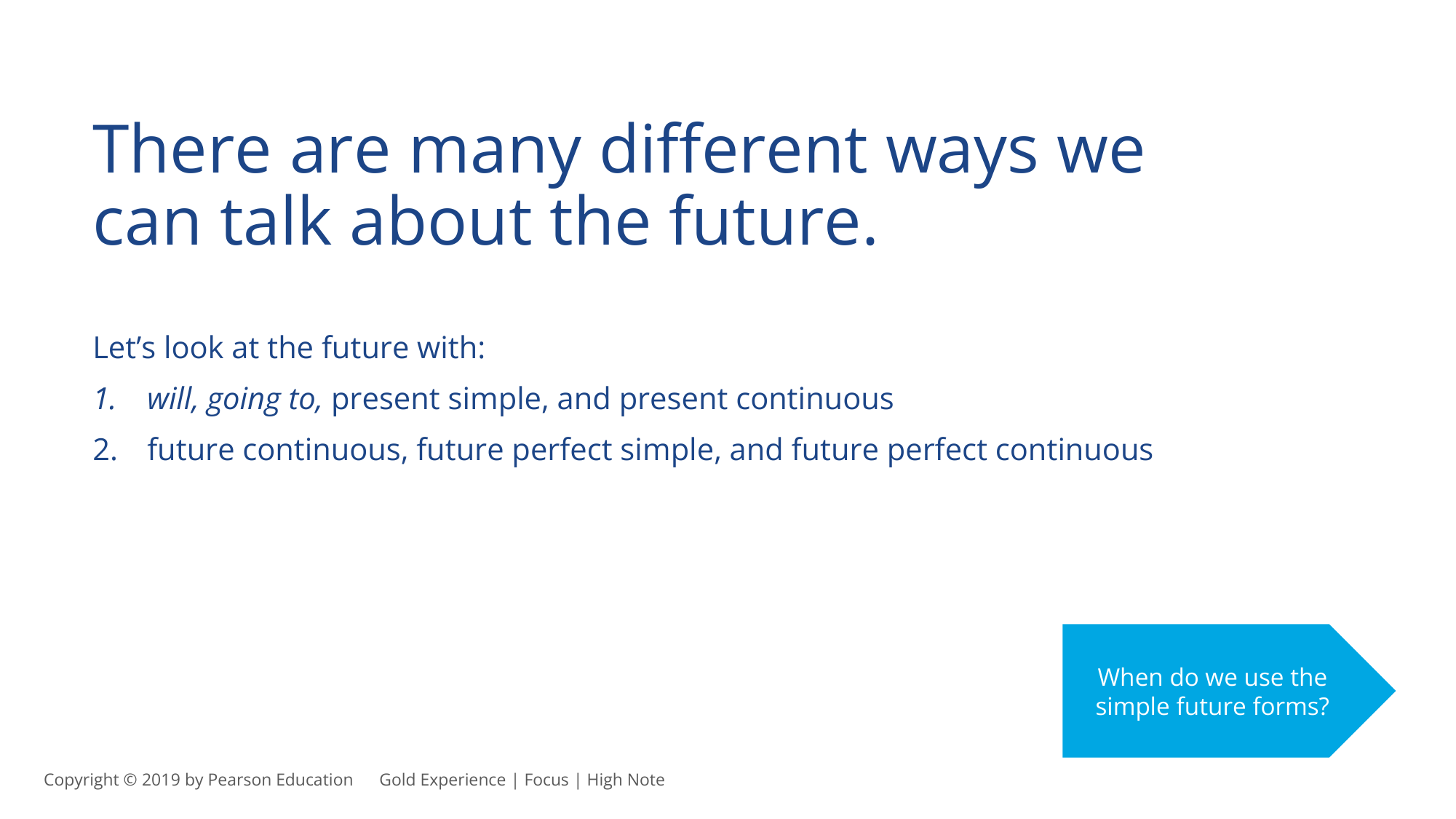

There are many different ways we can talk about the future.
Let’s look at the future with:
will, going to, present simple, and present continuous
future continuous, future perfect simple, and future perfect continuous

When do we use the simple future forms?
Copyright © 2019 by Pearson Education      Gold Experience | Focus | High Note